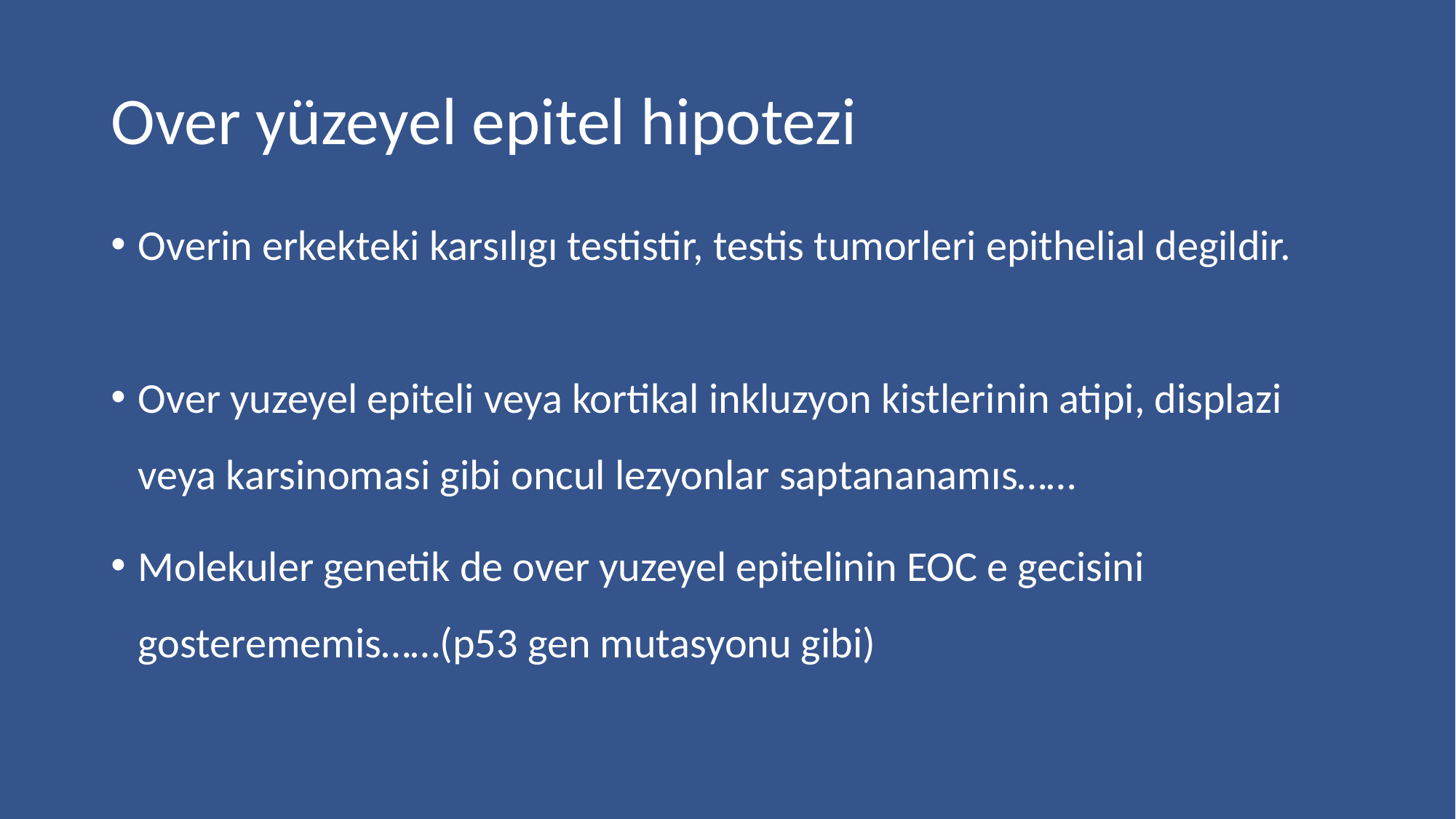

# Over yüzeyel epitel hipotezi
Overin erkekteki karsılıgı testistir, testis tumorleri epithelial degildir.

Over yuzeyel epiteli veya kortikal inkluzyon kistlerinin atipi, displazi veya karsinomasi gibi oncul lezyonlar saptananamıs……
Molekuler genetik de over yuzeyel epitelinin EOC e gecisini gosterememis……(p53 gen mutasyonu gibi)